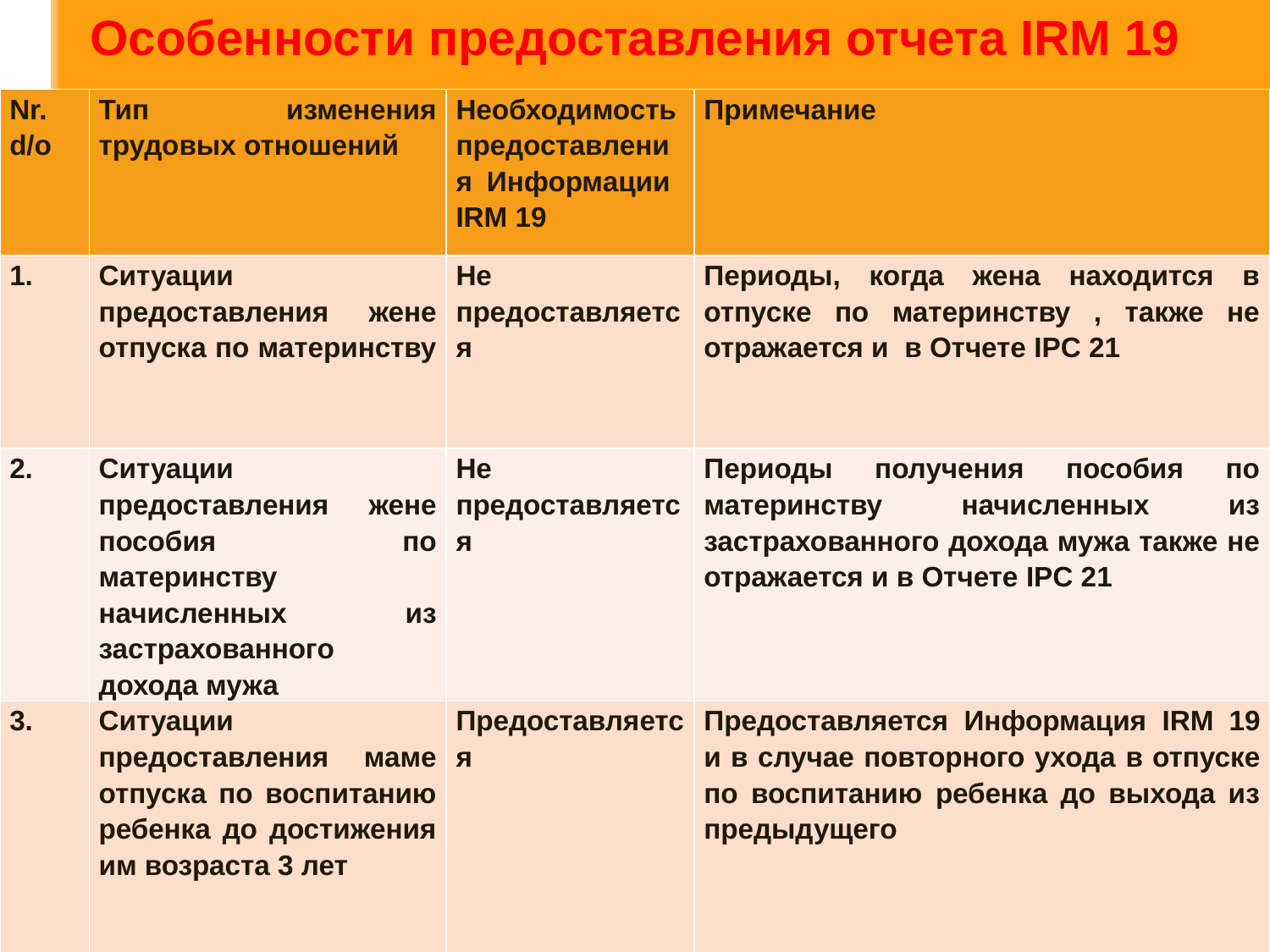

# Aspecte privind prezentarea Formularului IRM 19
Особенности предоставления отчета IRM 19
| Nr. d/o | Тип изменения трудовых отношений | Необходимость предоставления Информации IRM 19 | Примечание |
| --- | --- | --- | --- |
| 1. | Ситуации предоставления жене отпуска по материнству | Не предоставляется | Периоды, когда жена находится в отпуске по материнству , также не отражается и в Отчете IPC 21 |
| 2. | Ситуации предоставления жене пособия по материнству начисленных из застрахованного дохода мужа | Не предоставляется | Периоды получения пособия по материнству начисленных из застрахованного дохода мужа также не отражается и в Отчете IPC 21 |
| 3. | Ситуации предоставления маме отпуска по воспитанию ребенка до достижения им возраста 3 лет | Предоставляется | Предоставляется Информация IRM 19 и в случае повторного ухода в отпуске по воспитанию ребенка до выхода из предыдущего |